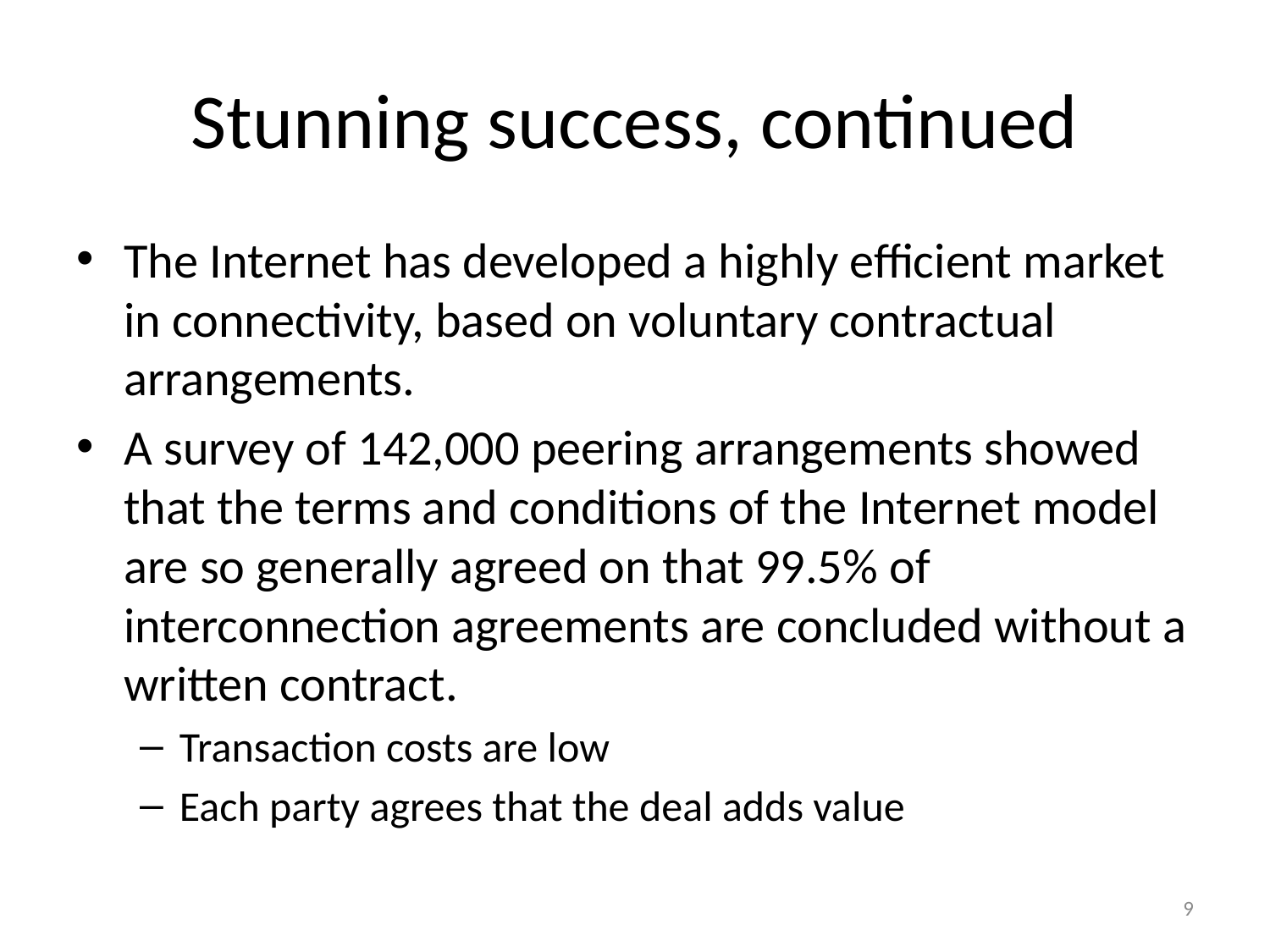

# Stunning success, continued
The Internet has developed a highly efficient market in connectivity, based on voluntary contractual arrangements.
A survey of 142,000 peering arrangements showed that the terms and conditions of the Internet model are so generally agreed on that 99.5% of interconnection agreements are concluded without a written contract.
Transaction costs are low
Each party agrees that the deal adds value
9